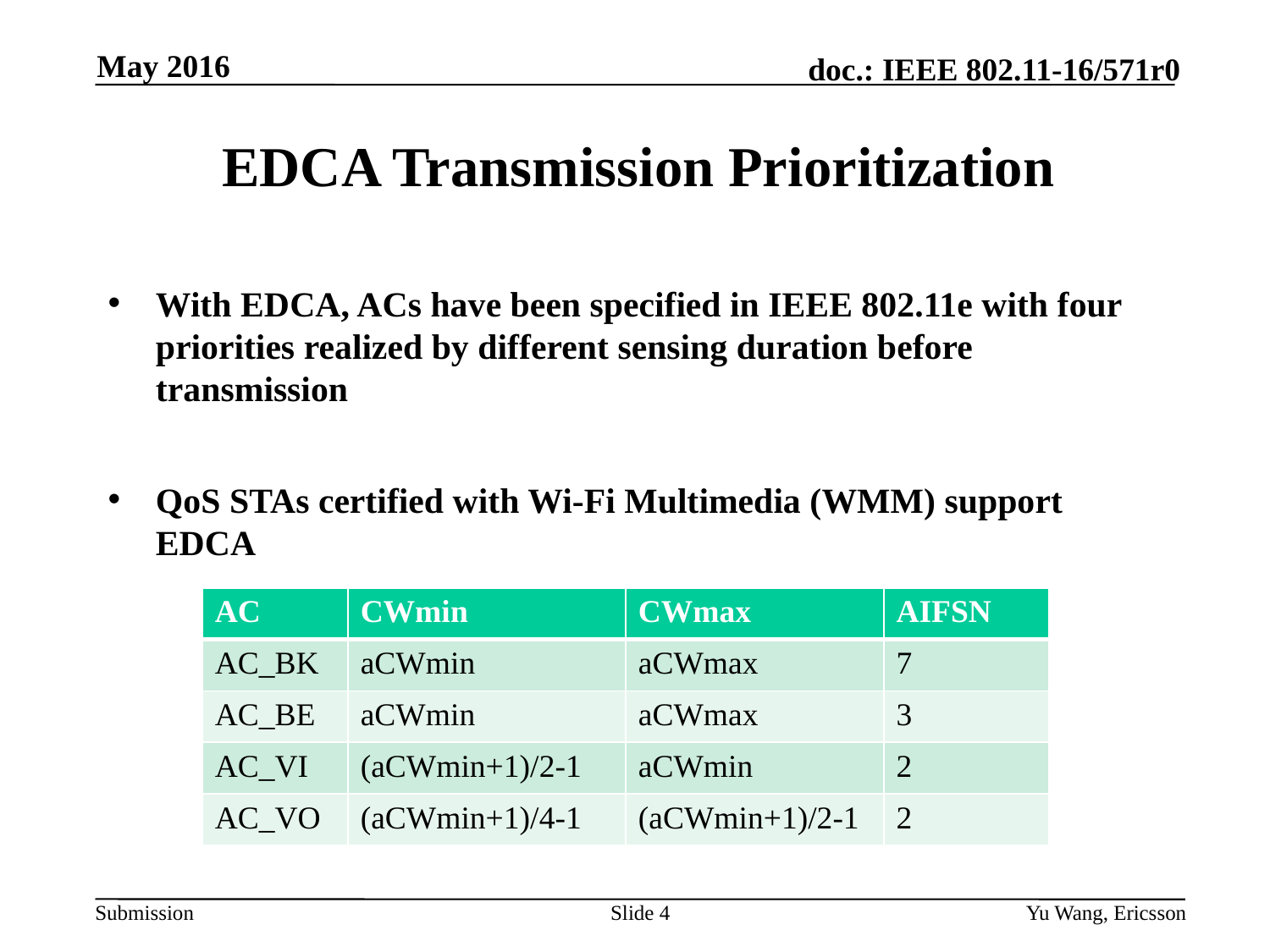

May 2016
# EDCA Transmission Prioritization
With EDCA, ACs have been specified in IEEE 802.11e with four priorities realized by different sensing duration before transmission

QoS STAs certified with Wi-Fi Multimedia (WMM) support EDCA
| AC | CWmin | CWmax | AIFSN |
| --- | --- | --- | --- |
| AC\_BK | aCWmin | aCWmax | 7 |
| AC\_BE | aCWmin | aCWmax | 3 |
| AC\_VI | (aCWmin+1)/2-1 | aCWmin | 2 |
| AC\_VO | (aCWmin+1)/4-1 | (aCWmin+1)/2-1 | 2 |
Slide 4
Yu Wang, Ericsson